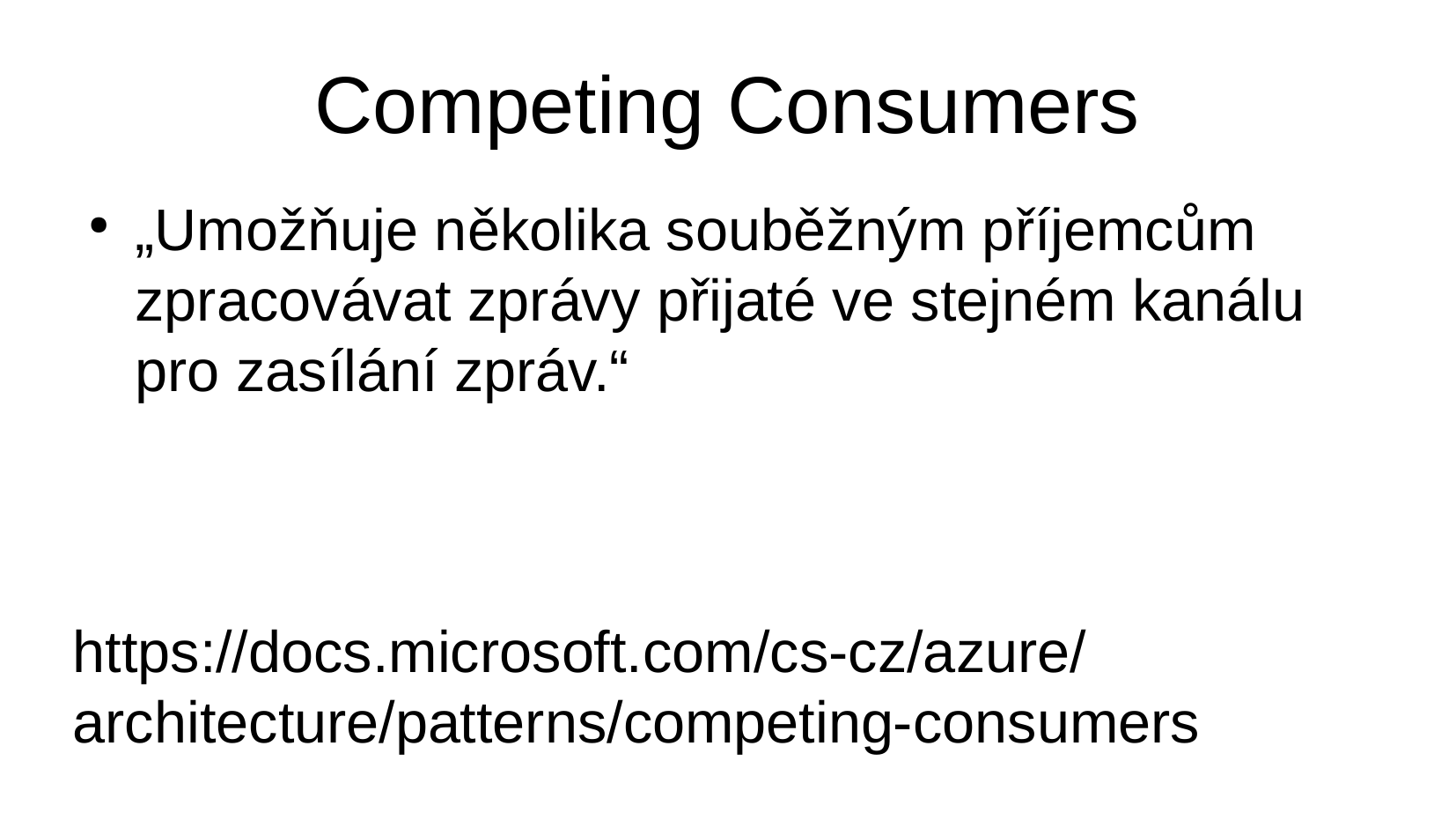

Competing Consumers
„Umožňuje několika souběžným příjemcům zpracovávat zprávy přijaté ve stejném kanálu pro zasílání zpráv.“
https://docs.microsoft.com/cs-cz/azure/architecture/patterns/competing-consumers